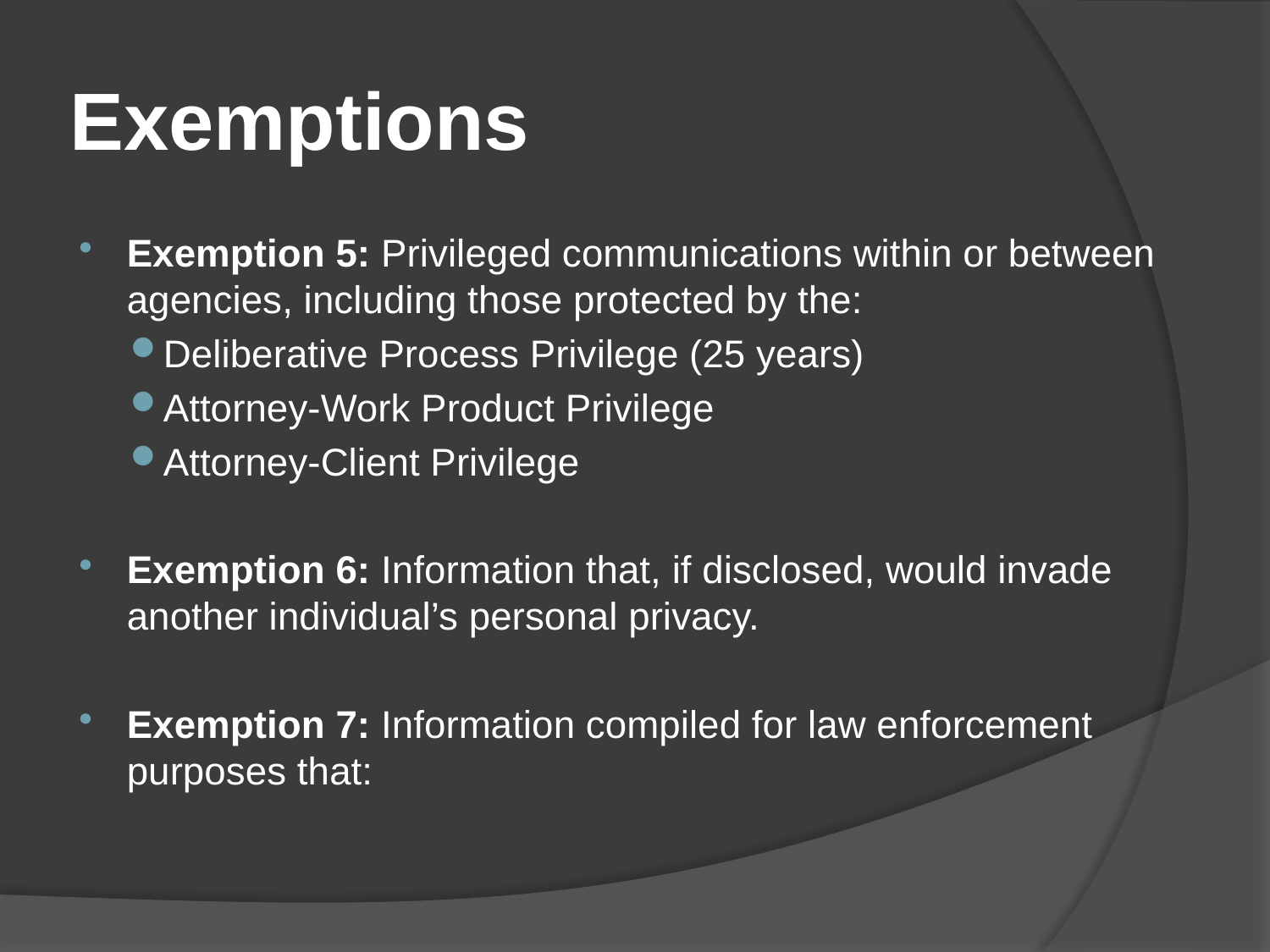

# Exemptions
Exemption 5: Privileged communications within or between agencies, including those protected by the:
Deliberative Process Privilege (25 years)
Attorney-Work Product Privilege
Attorney-Client Privilege

Exemption 6: Information that, if disclosed, would invade another individual’s personal privacy.

Exemption 7: Information compiled for law enforcement purposes that: